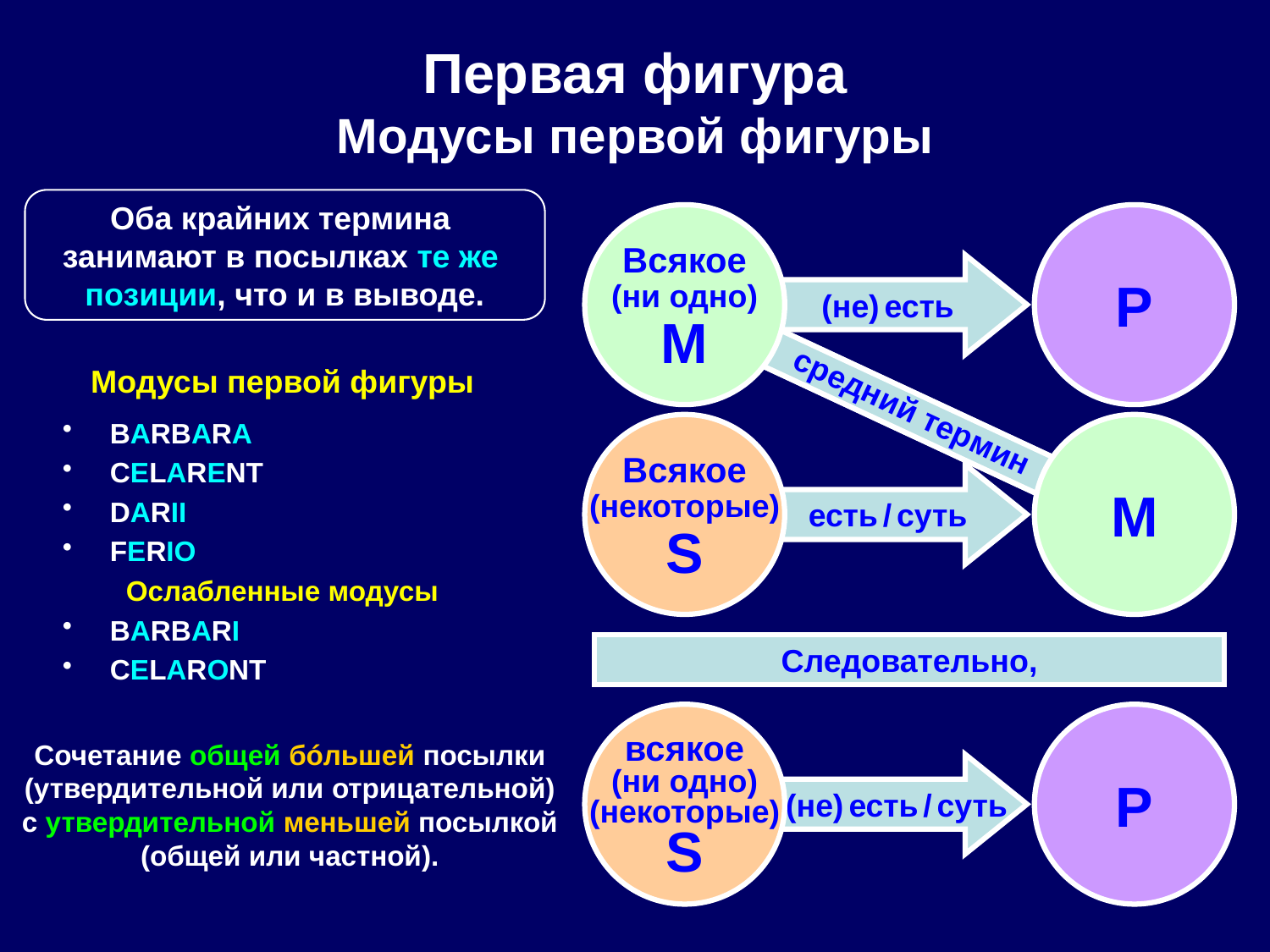

# Первая фигура Модусы первой фигуры
Оба крайних термина
занимают в посылках те же
позиции, что и в выводе.
Всякое
(ни одно)
M
P
(не) есть
Модусы первой фигуры
BARBARA
CELARENT
DARII
FERIO
Ослабленные модусы
BARBARI
CELARONT

(не) суть
  средний термин
Всякое
(некоторые)
S
M
есть / суть
Следовательно,
всякое
(ни одно)
(некоторые)
S
P
Сочетание общей бóльшей посылки (утвердительной или отрицательной) с утвердительной меньшей посылкой (общей или частной).
  (не) есть / суть